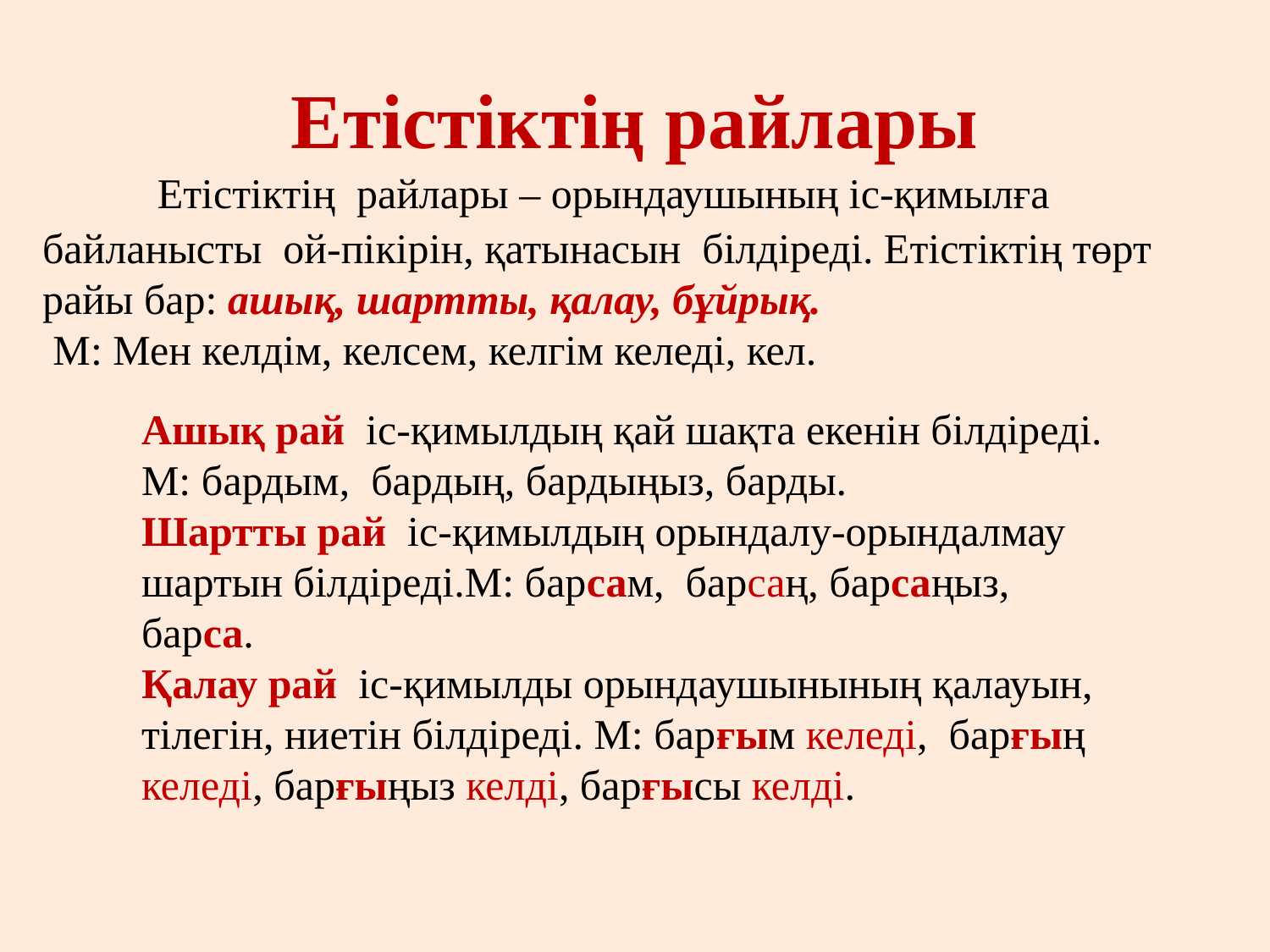

# Етістіктің райлары
        Етістіктің  райлары – орындаушының іс-қимылға  байланысты  ой-пікірін, қатынасын  білдіреді. Етістіктің төрт райы бар: ашық, шартты, қалау, бұйрық.
 М: Мен келдім, келсем, келгім келеді, кел.

Ашық рай  іс-қимылдың қай шақта екенін білдіреді.
М: бардым,  бардың, бардыңыз, барды.
Шартты рай  іс-қимылдың орындалу-орындалмау шартын білдіреді.М: барсам,  барсаң, барсаңыз, барса.
Қалау рай  іс-қимылды орындаушынының қалауын, тілегін, ниетін білдіреді. М: барғым келеді,  барғың келеді, барғыңыз келді, барғысы келді.